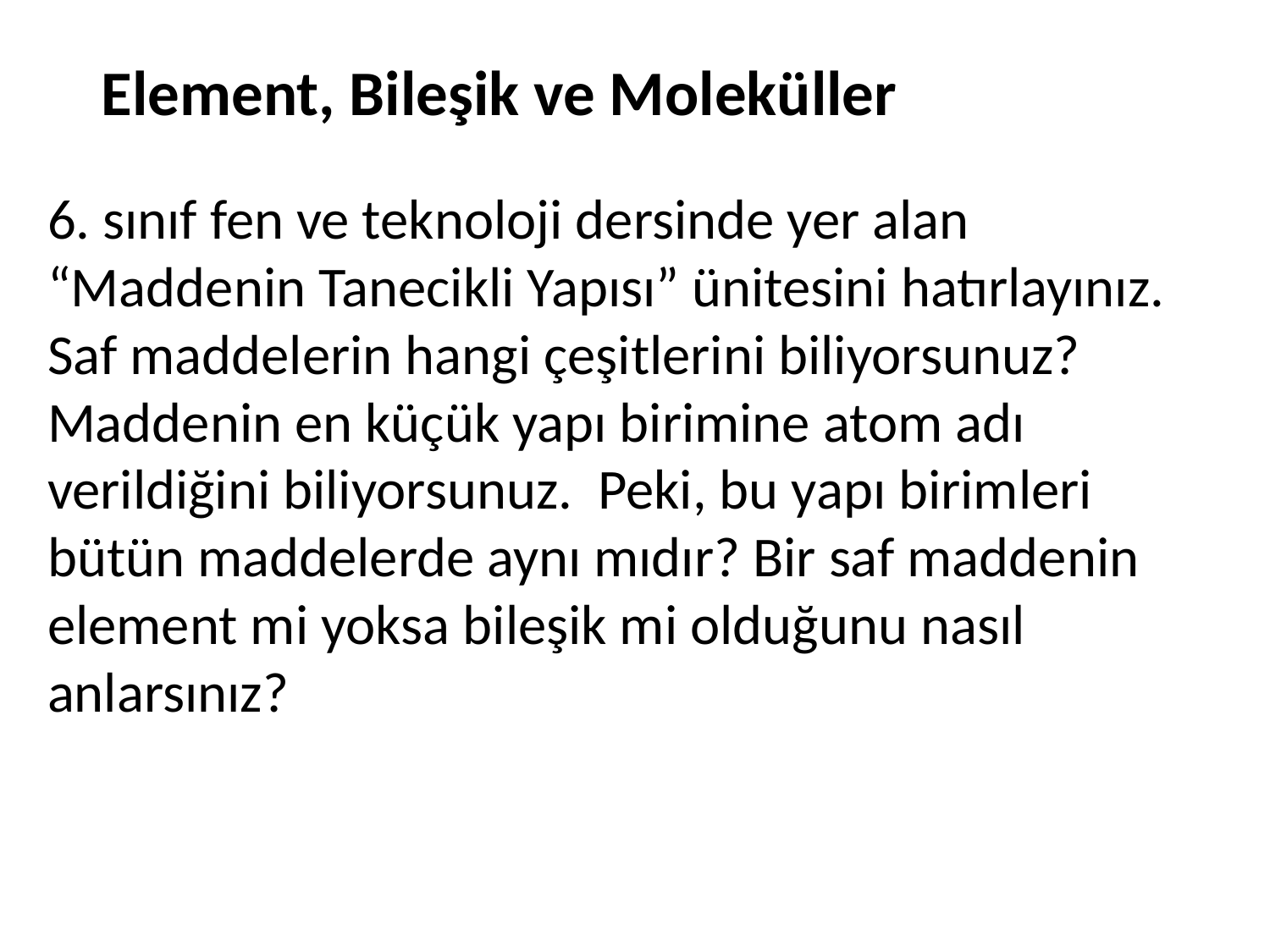

Element, Bileşik ve Moleküller
6. sınıf fen ve teknoloji dersinde yer alan “Maddenin Tanecikli Yapısı” ünitesini hatırlayınız. Saf maddelerin hangi çeşitlerini biliyorsunuz? Maddenin en küçük yapı birimine atom adı verildiğini biliyorsunuz.  Peki, bu yapı birimleri bütün maddelerde aynı mıdır? Bir saf maddenin element mi yoksa bileşik mi olduğunu nasıl anlarsınız?